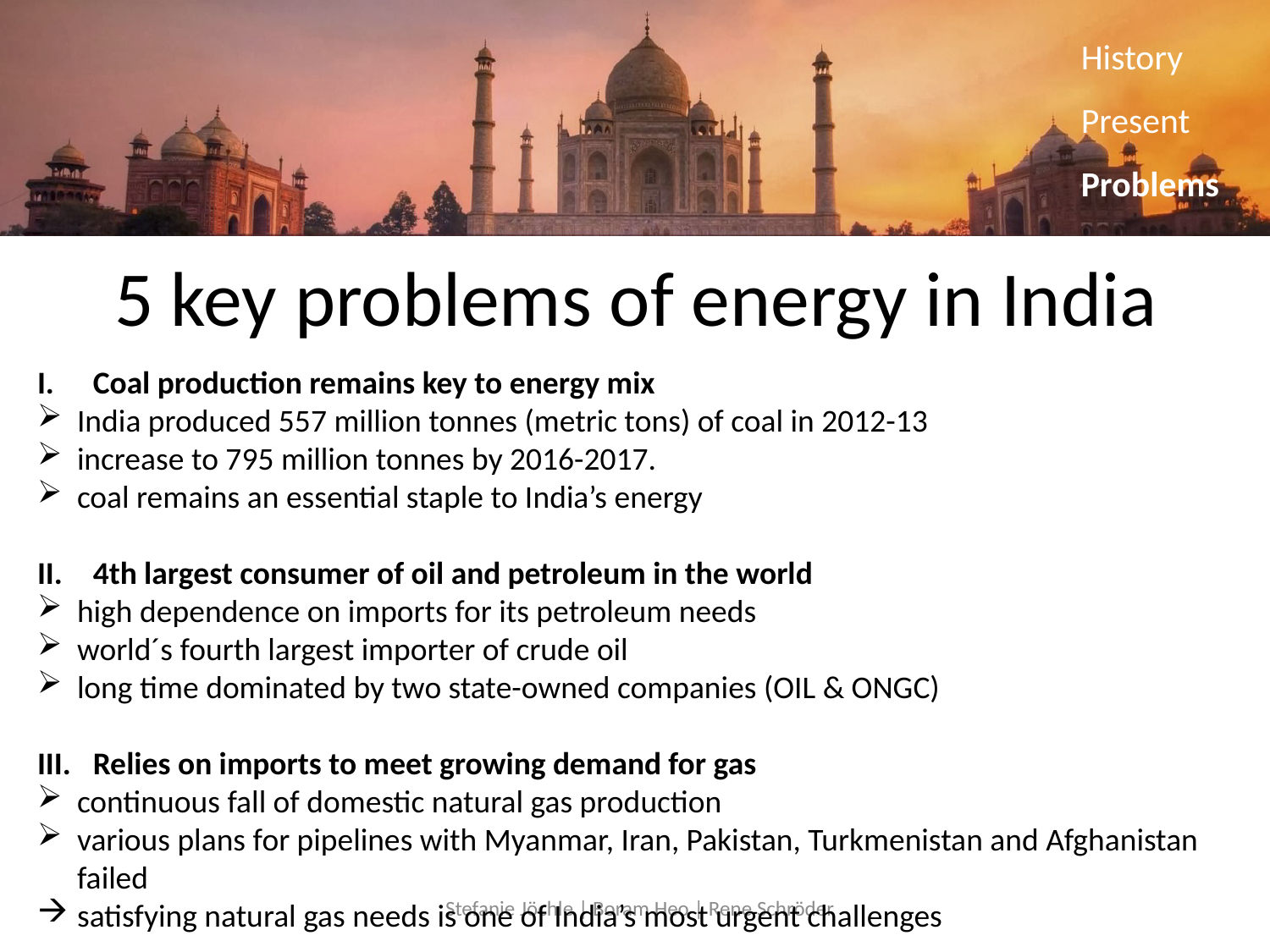

History
Present
Problems
# 5 key problems of energy in India
Coal production remains key to energy mix
India produced 557 million tonnes (metric tons) of coal in 2012-13
increase to 795 million tonnes by 2016-2017.
coal remains an essential staple to India’s energy

4th largest consumer of oil and petroleum in the world
high dependence on imports for its petroleum needs
world´s fourth largest importer of crude oil
long time dominated by two state-owned companies (OIL & ONGC)

Relies on imports to meet growing demand for gas
continuous fall of domestic natural gas production
various plans for pipelines with Myanmar, Iran, Pakistan, Turkmenistan and Afghanistan failed
satisfying natural gas needs is one of India’s most urgent challenges
Stefanie Jöchle | Boram Heo | Rene Schröder